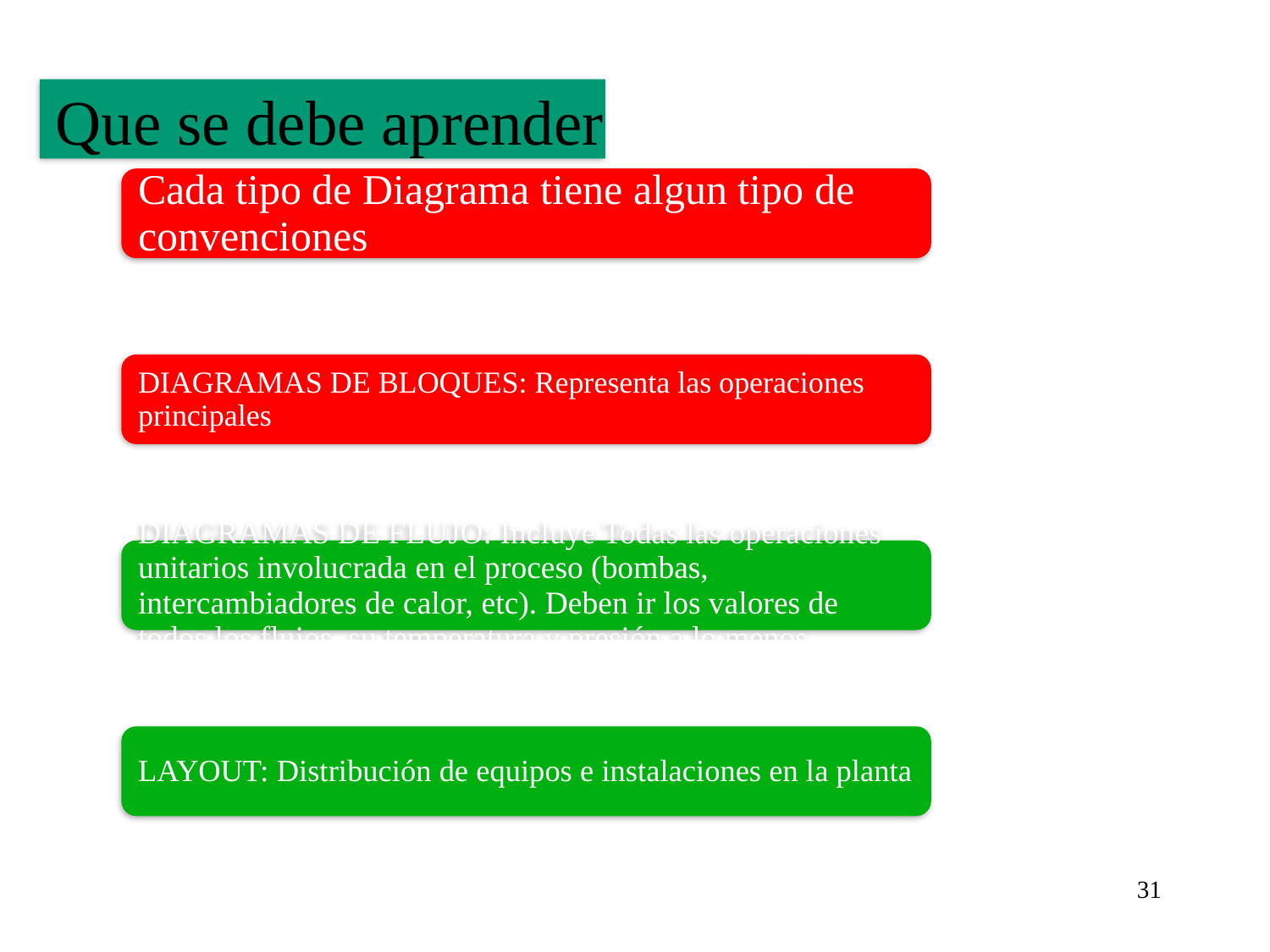

Que se debe aprender
DIAGRAMAS DE BLOQUES: Representa las operaciones principales
DIAGRAMAS DE FLUJO: Incluye Todas las operaciones unitarios involucrada en el proceso (bombas, intercambiadores de calor, etc). Deben ir los valores de todos los flujos, su temperatura y presión a lo menos
Cada tipo de Diagrama tiene algun tipo de convenciones
LAYOUT: Distribución de equipos e instalaciones en la planta
31